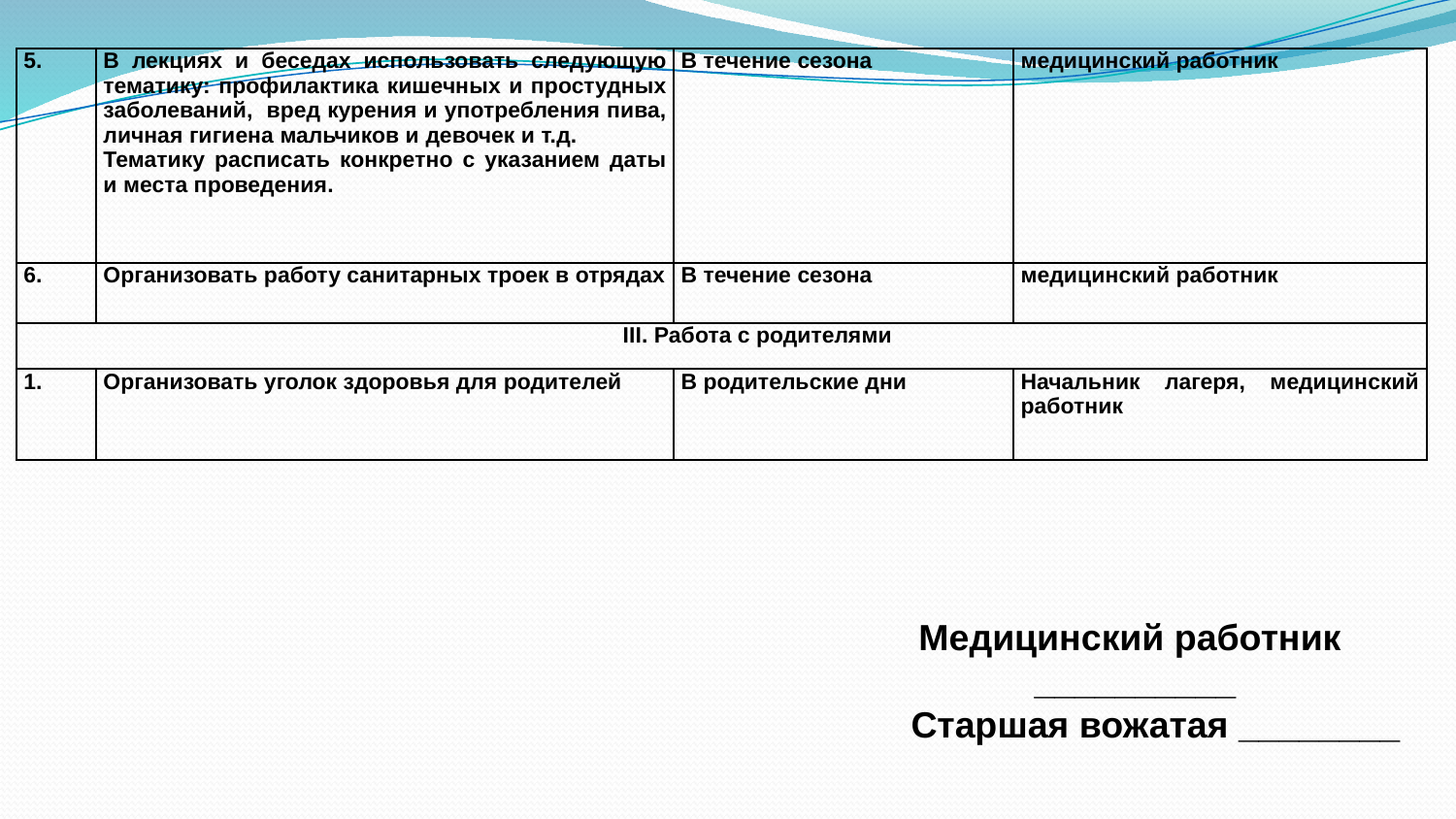

#
| 5. | В лекциях и беседах использовать следующую тематику: профилактика кишечных и простудных заболеваний, вред курения и употребления пива, личная гигиена мальчиков и девочек и т.д. Тематику расписать конкретно с указанием даты и места проведения. | В течение сезона | медицинский работник |
| --- | --- | --- | --- |
| 6. | Организовать работу санитарных троек в отрядах | В течение сезона | медицинский работник |
| III. Работа с родителями |  |  |  |
| 1. | Организовать уголок здоровья для родителей | В родительские дни | Начальник лагеря, медицинский работник |
Медицинский работник  __________
    Старшая вожатая ________